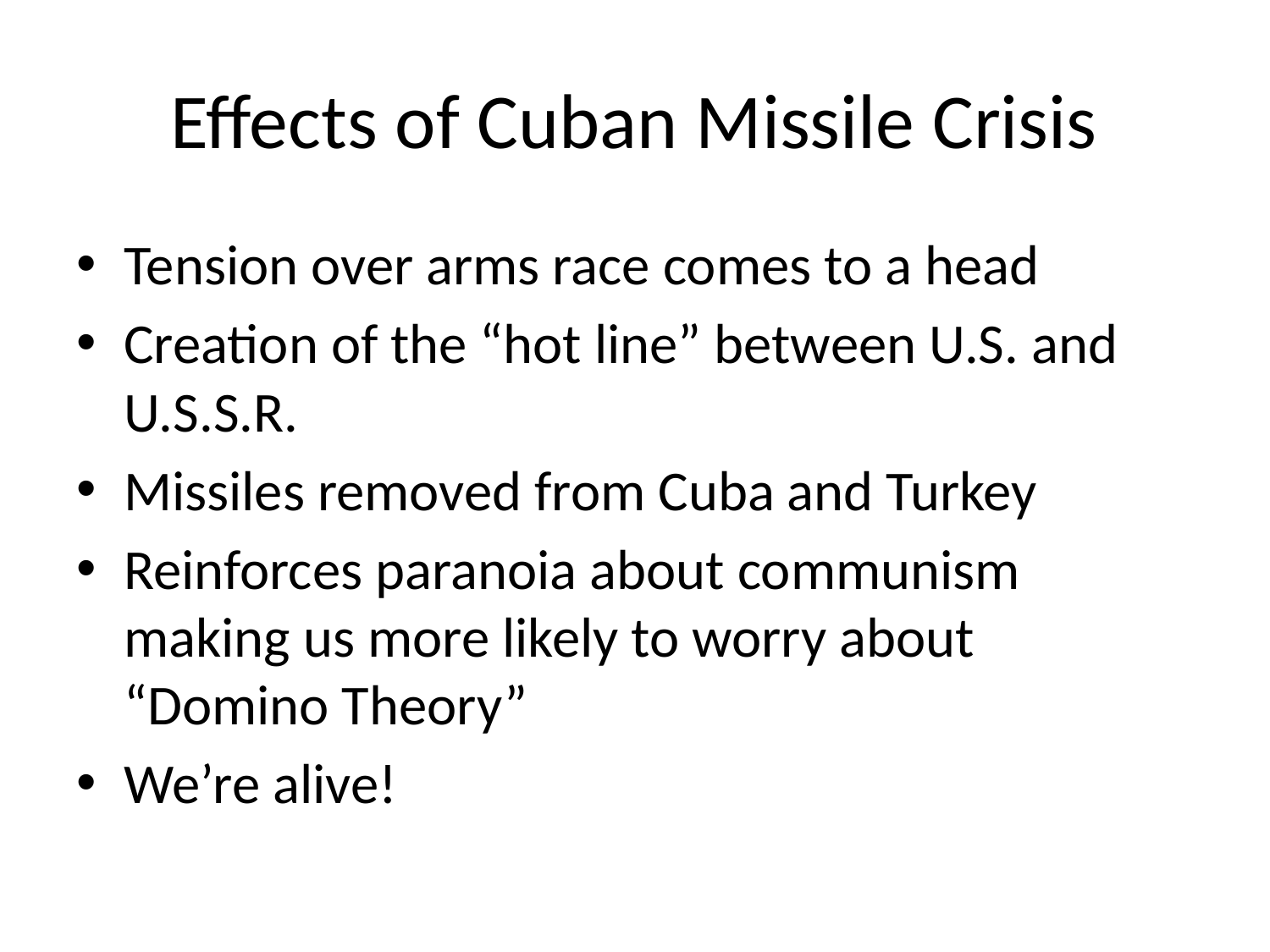

# Effects of Cuban Missile Crisis
Tension over arms race comes to a head
Creation of the “hot line” between U.S. and U.S.S.R.
Missiles removed from Cuba and Turkey
Reinforces paranoia about communism making us more likely to worry about “Domino Theory”
We’re alive!